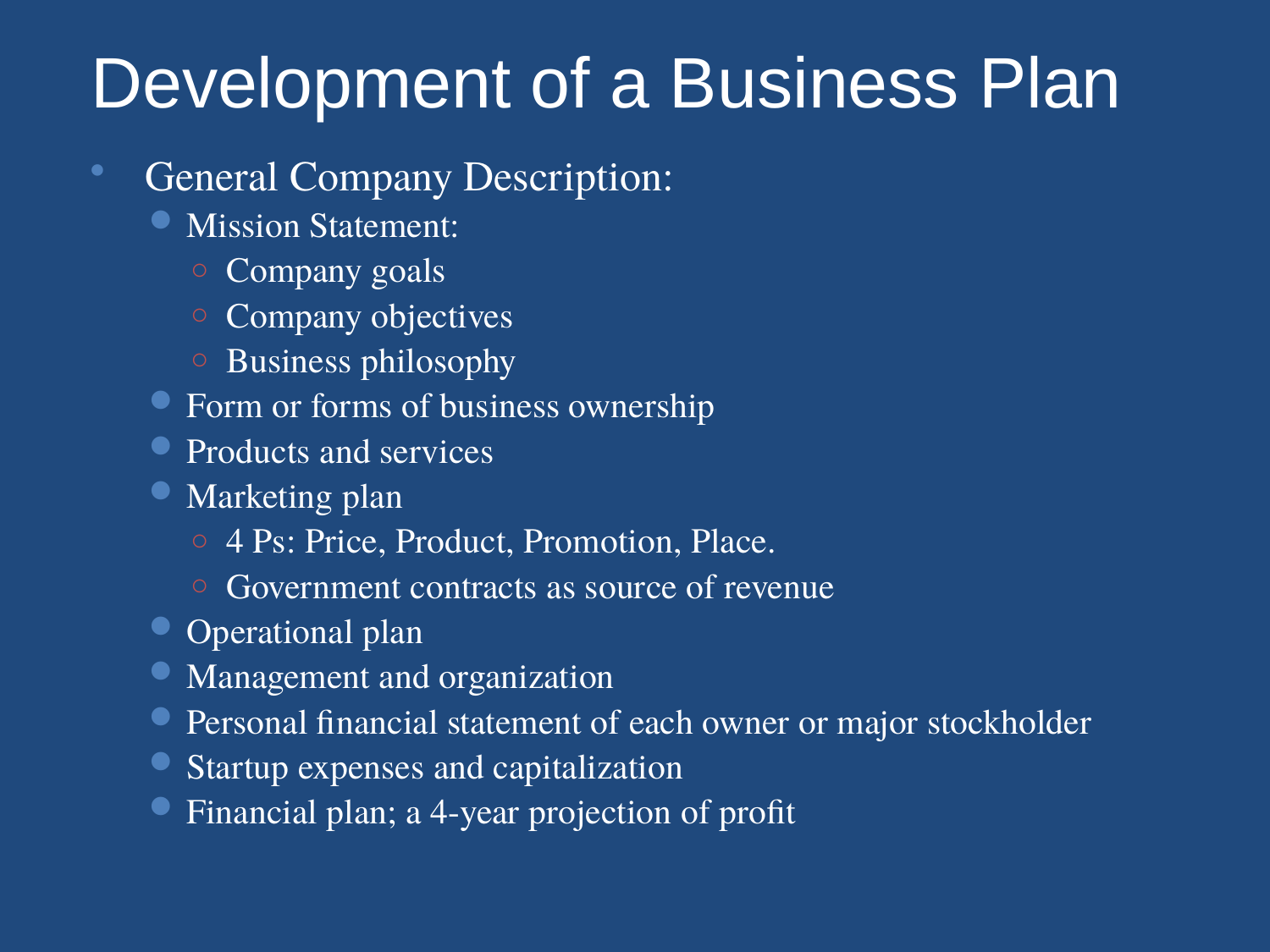

# Development of a Business Plan
General Company Description:
Mission Statement:
Company goals
Company objectives
Business philosophy
Form or forms of business ownership
Products and services
Marketing plan
4 Ps: Price, Product, Promotion, Place.
Government contracts as source of revenue
Operational plan
Management and organization
Personal financial statement of each owner or major stockholder
Startup expenses and capitalization
Financial plan; a 4-year projection of profit